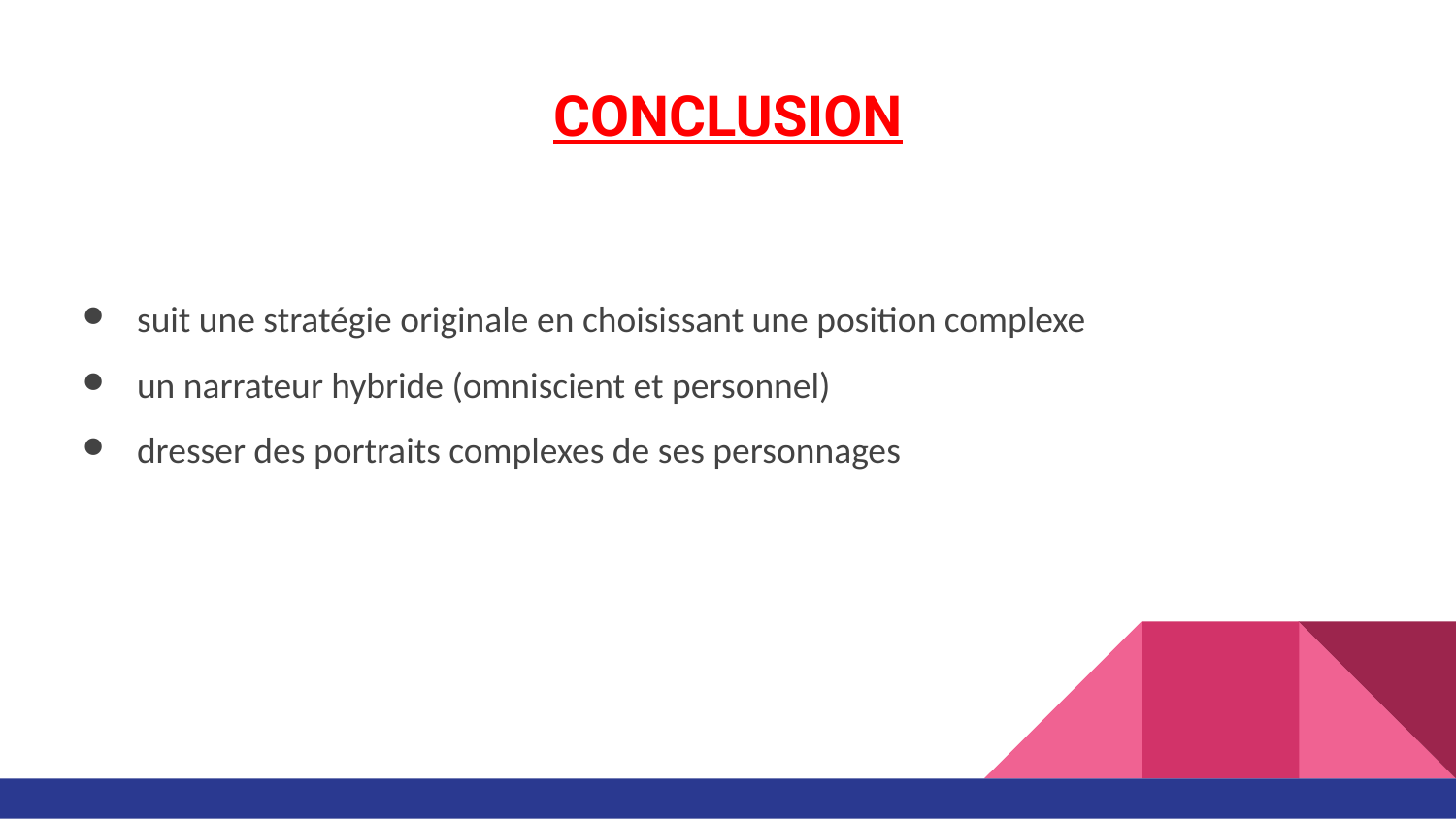

# CONCLUSION
suit une stratégie originale en choisissant une position complexe
un narrateur hybride (omniscient et personnel)
dresser des portraits complexes de ses personnages